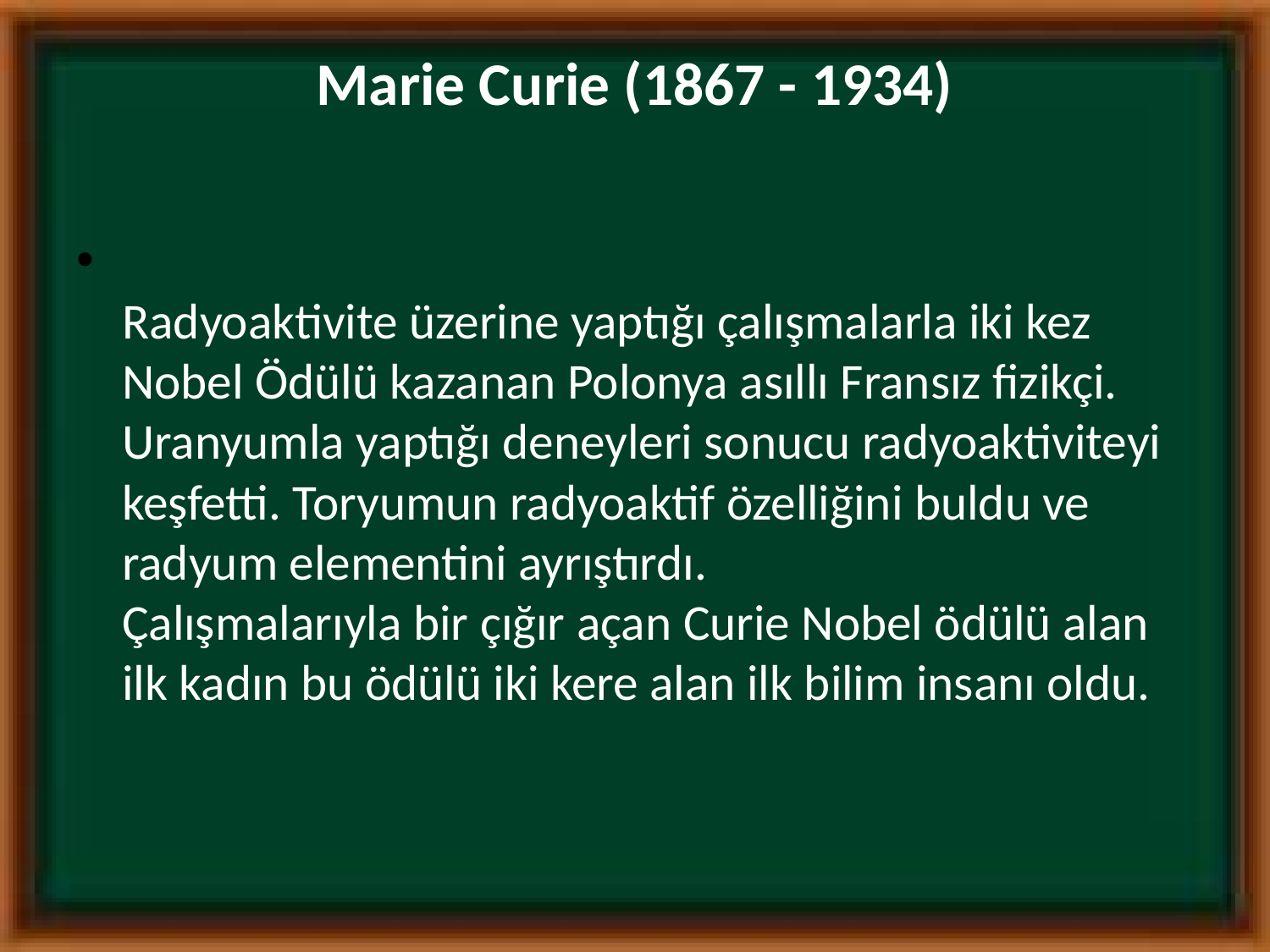

# Marie Curie (1867 - 1934)
Radyoaktivite üzerine yaptığı çalışmalarla iki kez Nobel Ödülü kazanan Polonya asıllı Fransız fizikçi.
Uranyumla yaptığı deneyleri sonucu radyoaktiviteyi keşfetti. Toryumun radyoaktif özelliğini buldu ve radyum elementini ayrıştırdı.
Çalışmalarıyla bir çığır açan Curie Nobel ödülü alan ilk kadın bu ödülü iki kere alan ilk bilim insanı oldu.